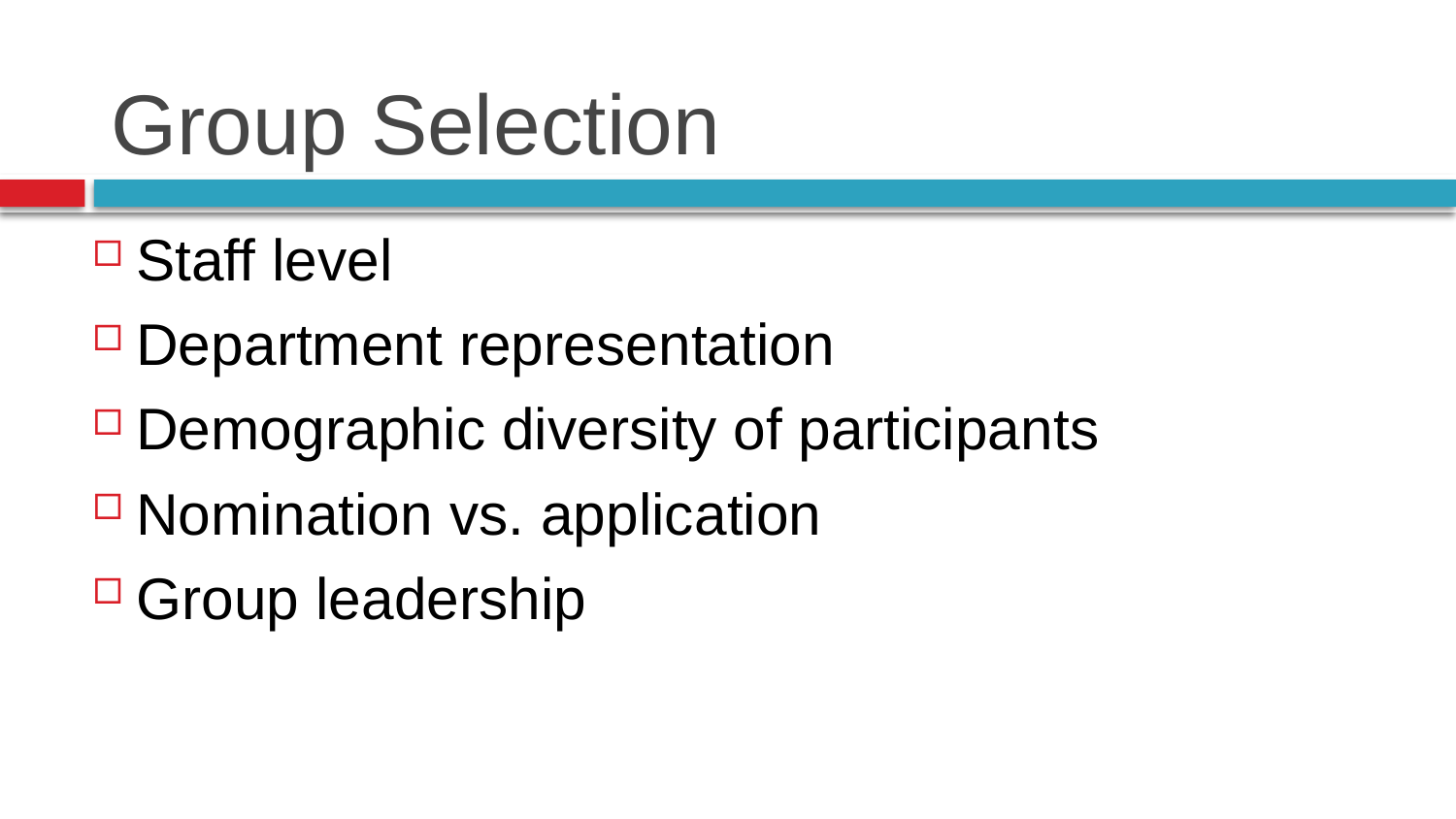

# Group Selection
Staff level
Department representation
Demographic diversity of participants
Nomination vs. application
Group leadership